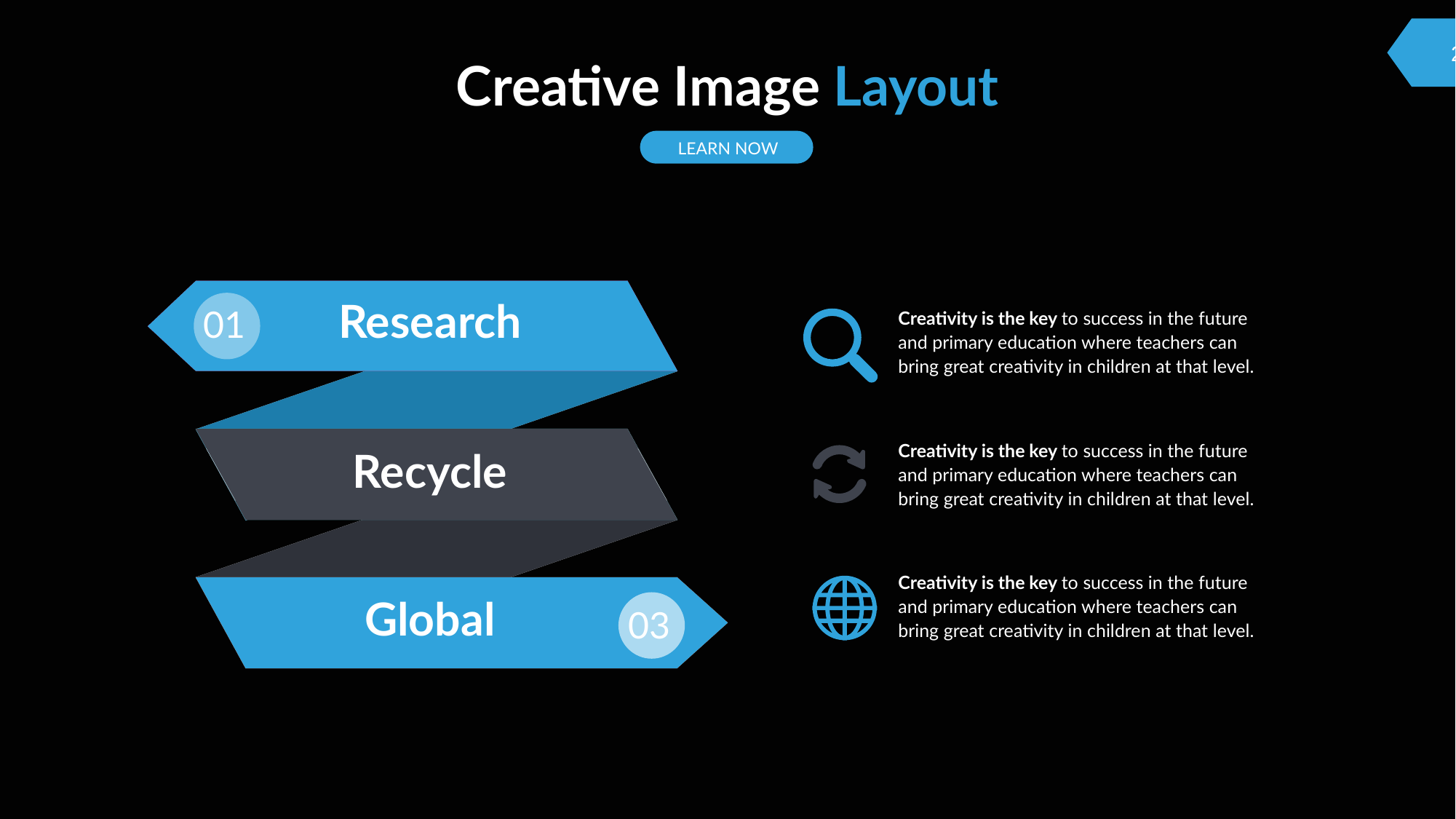

Creative Image Layout

LEARN NOW

Research

Creativity is the key to success in the future and primary education where teachers can bring great creativity in children at that level.
01

Creativity is the key to success in the future and primary education where teachers can bring great creativity in children at that level.
Recycle

Creativity is the key to success in the future and primary education where teachers can bring great creativity in children at that level.

Global

03